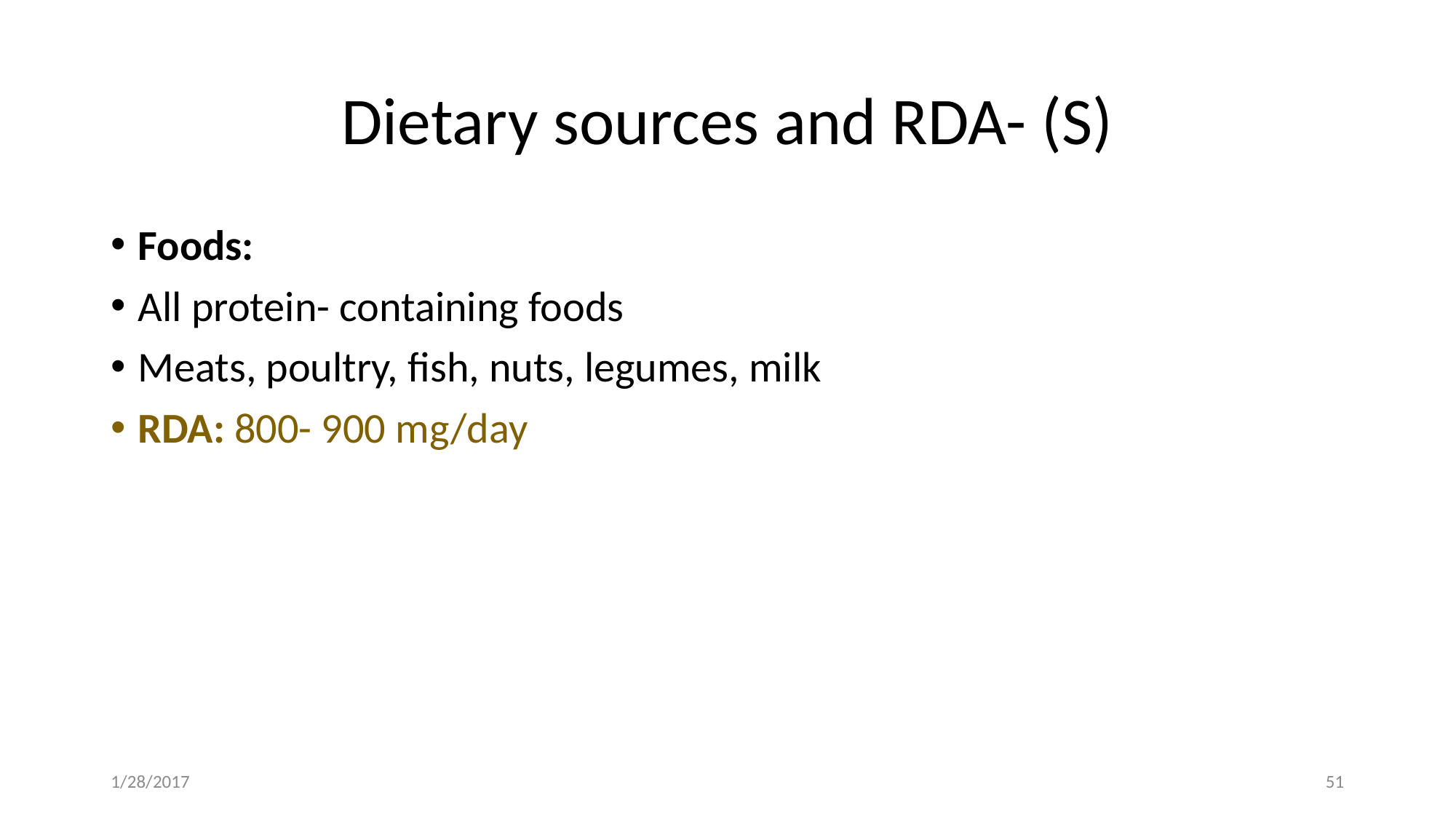

# Dietary sources and RDA- (S)
Foods:
All protein- containing foods
Meats, poultry, fish, nuts, legumes, milk
RDA: 800- 900 mg/day

1/28/2017
51